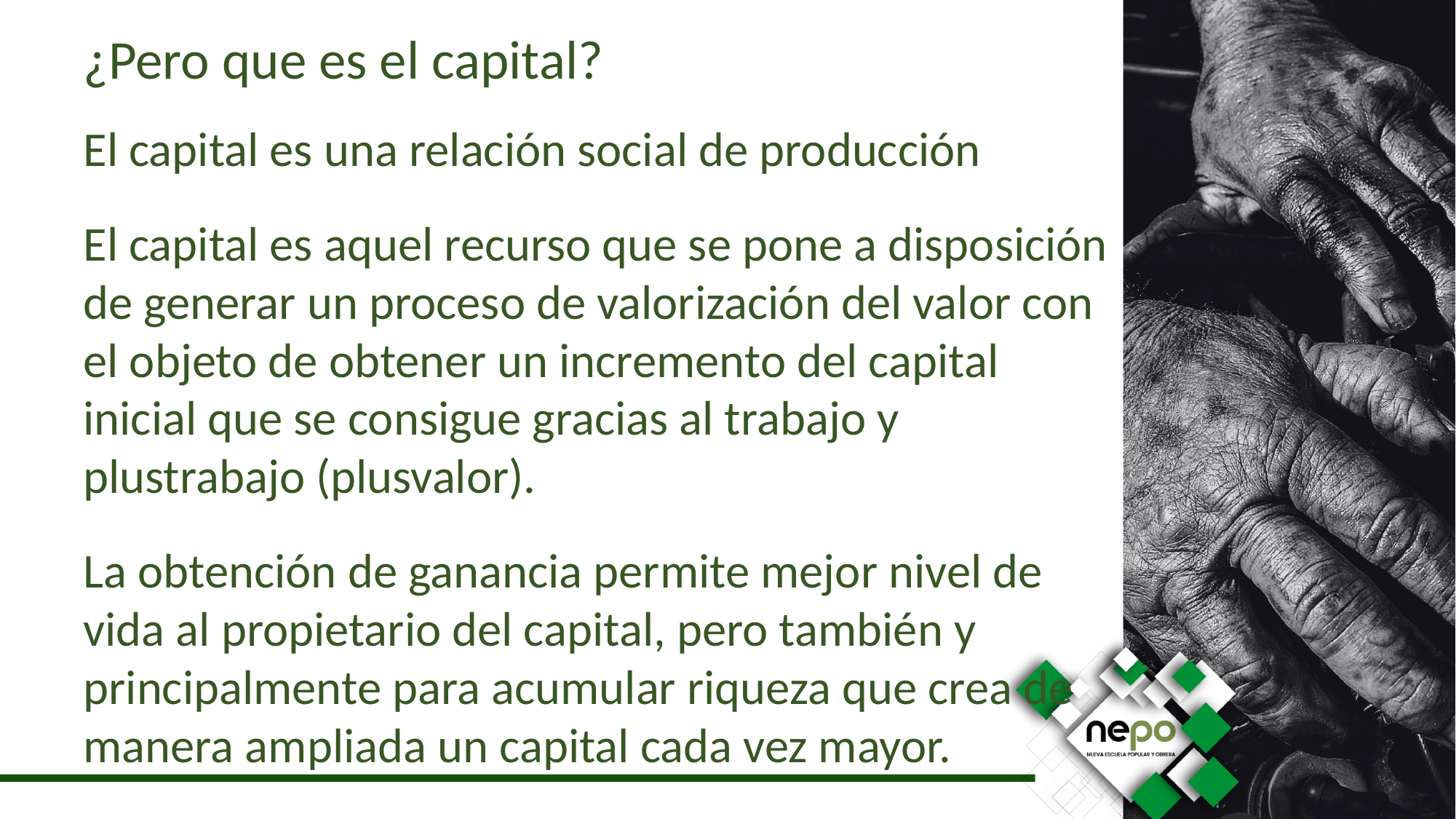

¿Pero que es el capital?
El capital es una relación social de producción

El capital es aquel recurso que se pone a disposición de generar un proceso de valorización del valor con el objeto de obtener un incremento del capital inicial que se consigue gracias al trabajo y plustrabajo (plusvalor).

La obtención de ganancia permite mejor nivel de vida al propietario del capital, pero también y principalmente para acumular riqueza que crea de manera ampliada un capital cada vez mayor.